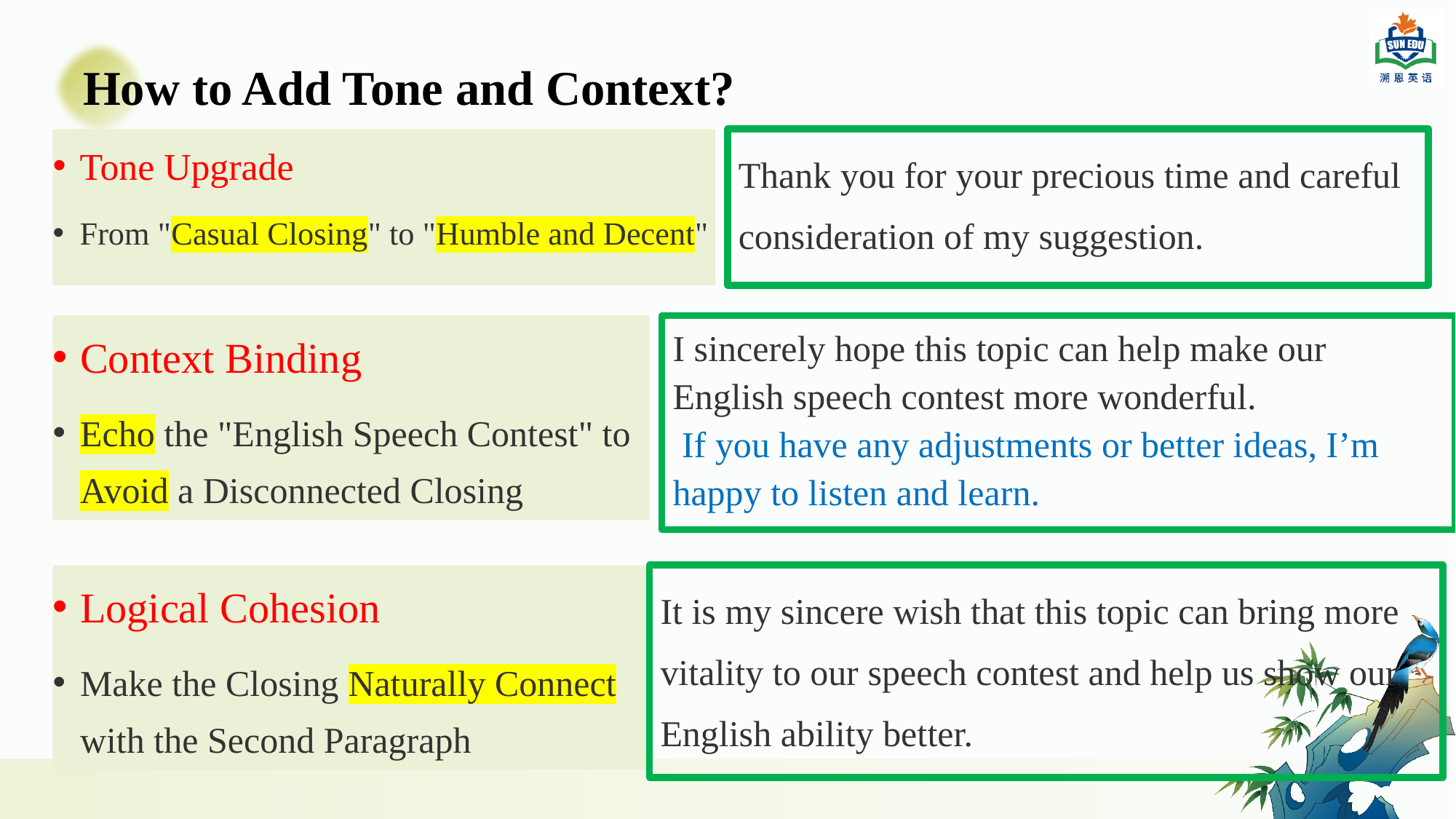

# How to Add Tone and Context?
Tone Upgrade
From "Casual Closing" to "Humble and Decent"
Thank you for your precious time and careful consideration of my suggestion.
Context Binding
Echo the "English Speech Contest" to Avoid a Disconnected Closing
I sincerely hope this topic can help make our English speech contest more wonderful.
 If you have any adjustments or better ideas, I’m happy to listen and learn.
It is my sincere wish that this topic can bring more vitality to our speech contest and help us show our English ability better.
Logical Cohesion
Make the Closing Naturally Connect with the Second Paragraph